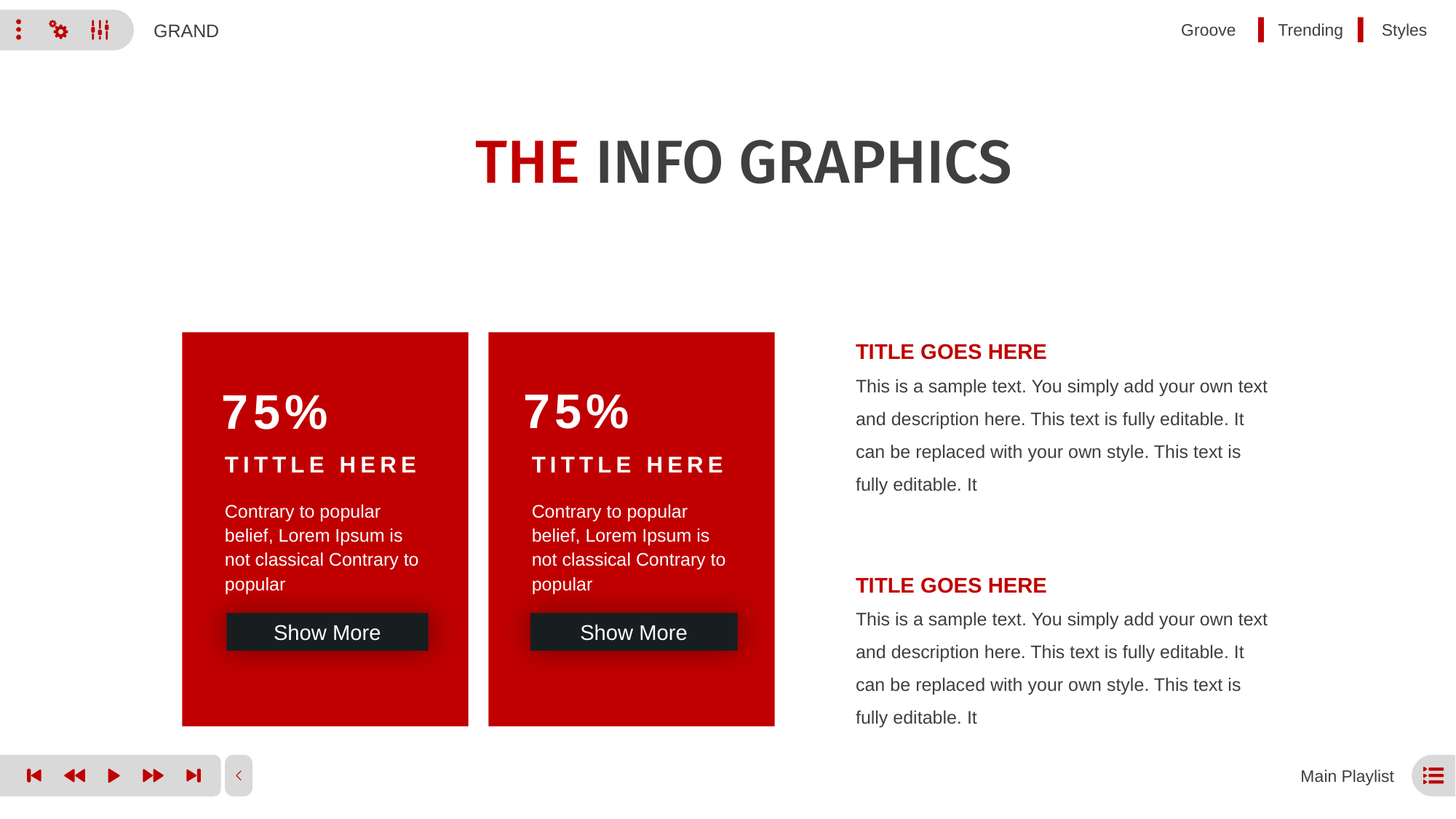

GRAND
Groove
Trending
Styles

THE INFO GRAPHICS
TITLE GOES HERE
This is a sample text. You simply add your own text and description here. This text is fully editable. It can be replaced with your own style. This text is fully editable. It

75%
75%
TITTLE HERE
TITTLE HERE
Contrary to popular belief, Lorem Ipsum is not classical Contrary to popular
Contrary to popular belief, Lorem Ipsum is not classical Contrary to popular
TITLE GOES HERE
This is a sample text. You simply add your own text and description here. This text is fully editable. It can be replaced with your own style. This text is fully editable. It
Show More
Show More

Main Playlist